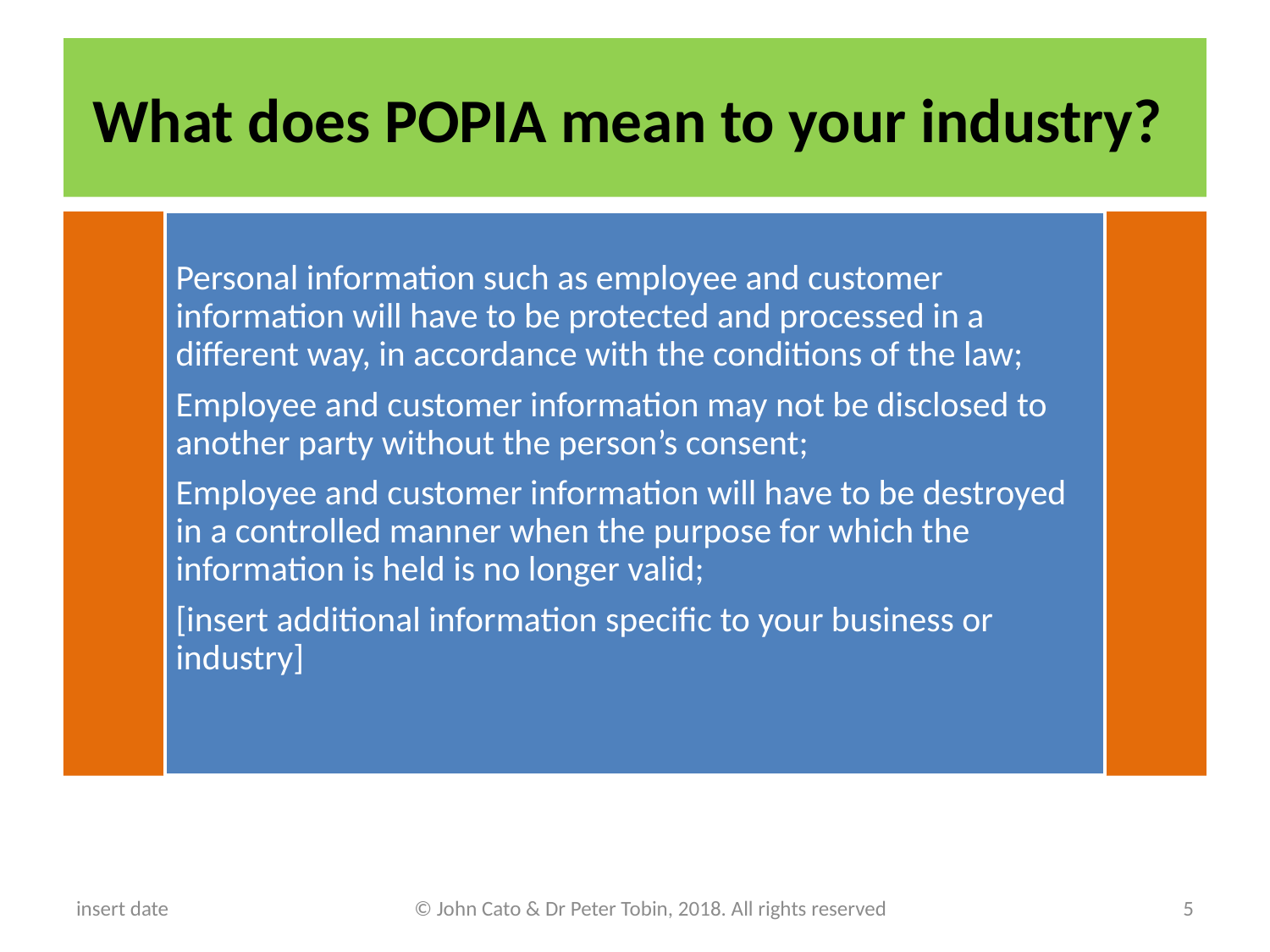

# What does POPIA mean to your industry?
Personal information such as employee and customer information will have to be protected and processed in a different way, in accordance with the conditions of the law;
Employee and customer information may not be disclosed to another party without the person’s consent;
Employee and customer information will have to be destroyed in a controlled manner when the purpose for which the information is held is no longer valid;
[insert additional information specific to your business or industry]

insert date
© John Cato & Dr Peter Tobin, 2018. All rights reserved
5